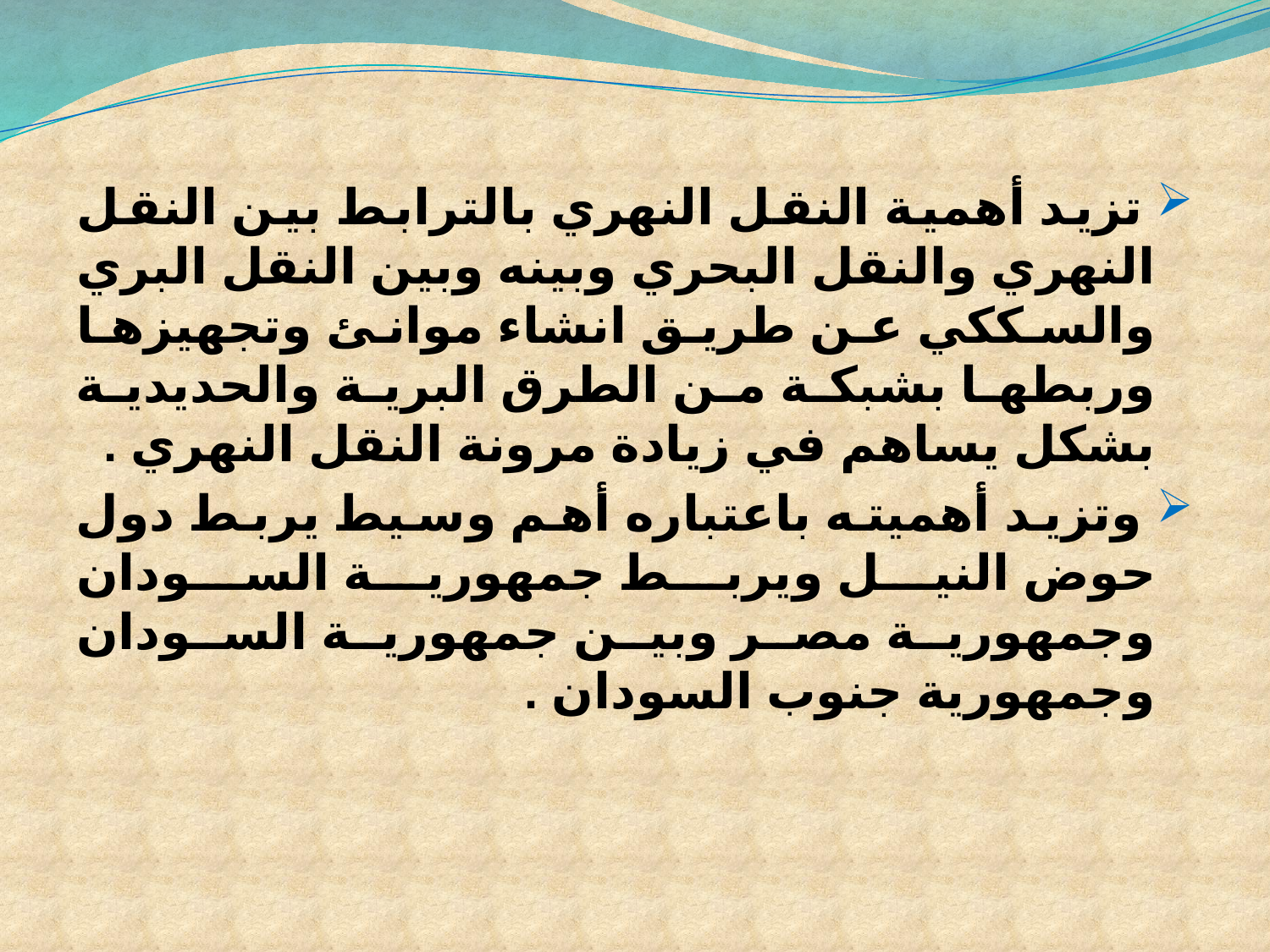

تزيد أهمية النقل النهري بالترابط بين النقل النهري والنقل البحري وبينه وبين النقل البري والسككي عن طريق انشاء موانئ وتجهيزها وربطها بشبكة من الطرق البرية والحديدية بشكل يساهم في زيادة مرونة النقل النهري .
 وتزيد أهميته باعتباره أهم وسيط يربط دول حوض النيل ويربط جمهورية السودان وجمهورية مصر وبين جمهورية السودان وجمهورية جنوب السودان .